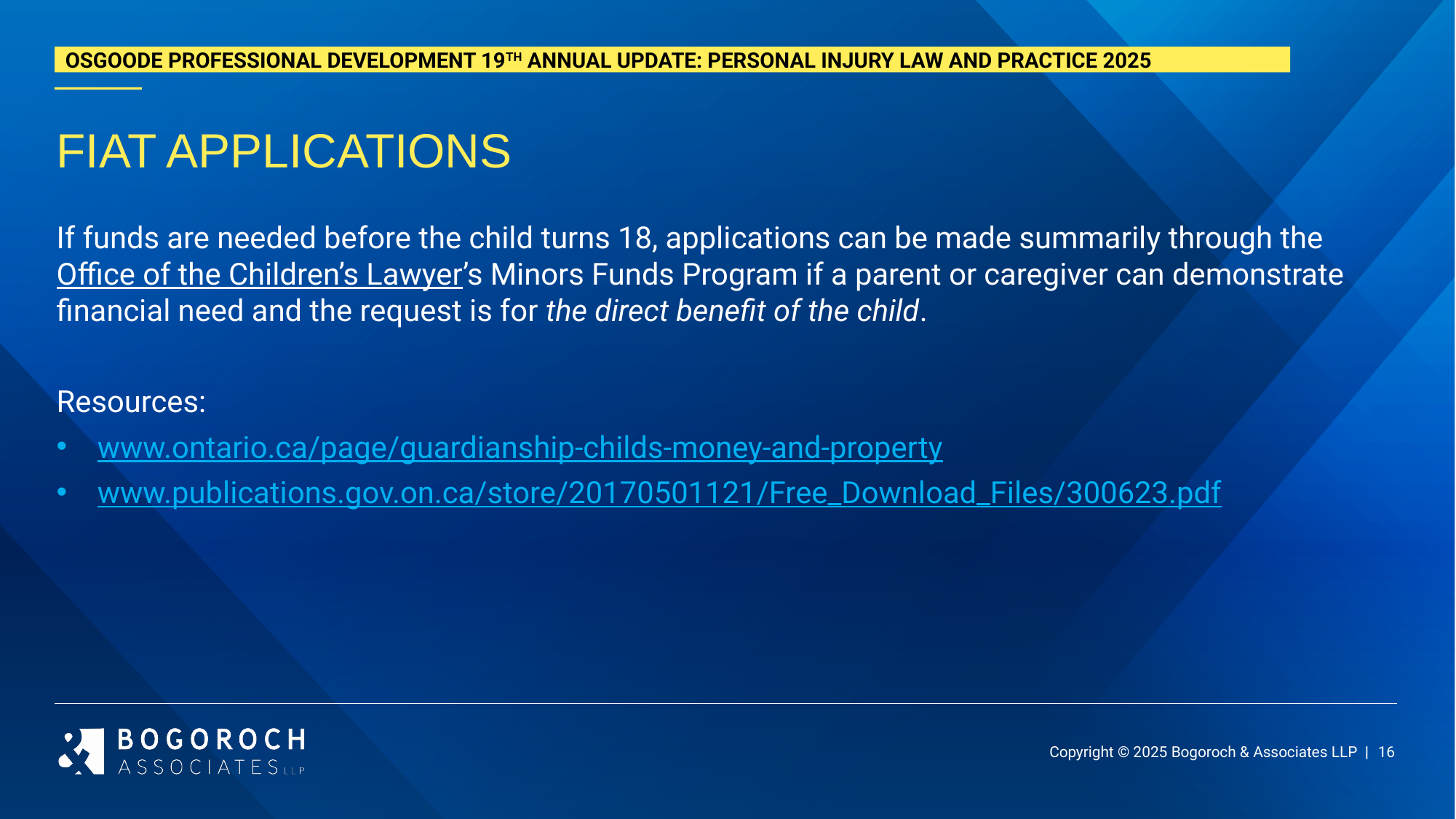

# FIAT APPLICATIONS
If funds are needed before the child turns 18, applications can be made summarily through the Office of the Children’s Lawyer’s Minors Funds Program if a parent or caregiver can demonstrate financial need and the request is for the direct benefit of the child.

Resources:
www.ontario.ca/page/guardianship-childs-money-and-property
www.publications.gov.on.ca/store/20170501121/Free_Download_Files/300623.pdf